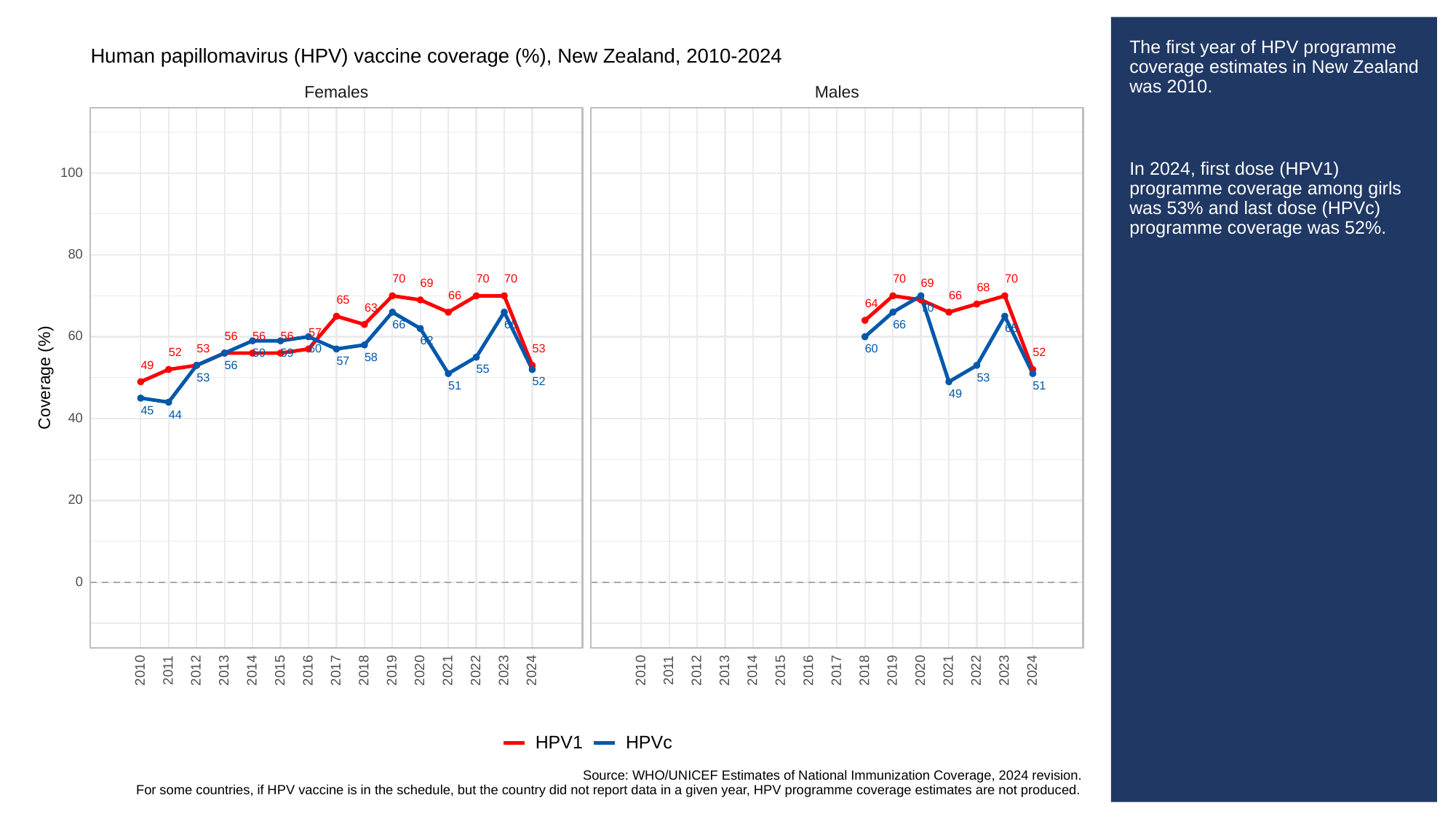

# The first year of HPV programme coverage estimates in New Zealand was 2010.

In 2024, first dose (HPV1) programme coverage among girls was 53% and last dose (HPVc) programme coverage was 52%.

Human papillomavirus (HPV) vaccine coverage (%), New Zealand, 2010-2024
Females
Males

100

80

70
70
70
70
70
69
69
68
66
66

65

64

63
70

66
66
66

65

57
60
56
56
56

62

53
53
60
60

52
52
59
59

58

57
49
56

55

Coverage (%)

53
53

52

51
51
49

45
44
40

20

0

2013
2023
2013
2023
2010
2011
2012
2014
2015
2016
2017
2018
2019
2020
2021
2022
2024
2010
2011
2012
2014
2015
2016
2017
2018
2019
2020
2021
2022
2024
HPVc
HPV1

Source: WHO/UNICEF Estimates of National Immunization Coverage, 2024 revision.
For some countries, if HPV vaccine is in the schedule, but the country did not report data in a given year, HPV programme coverage estimates are not produced.